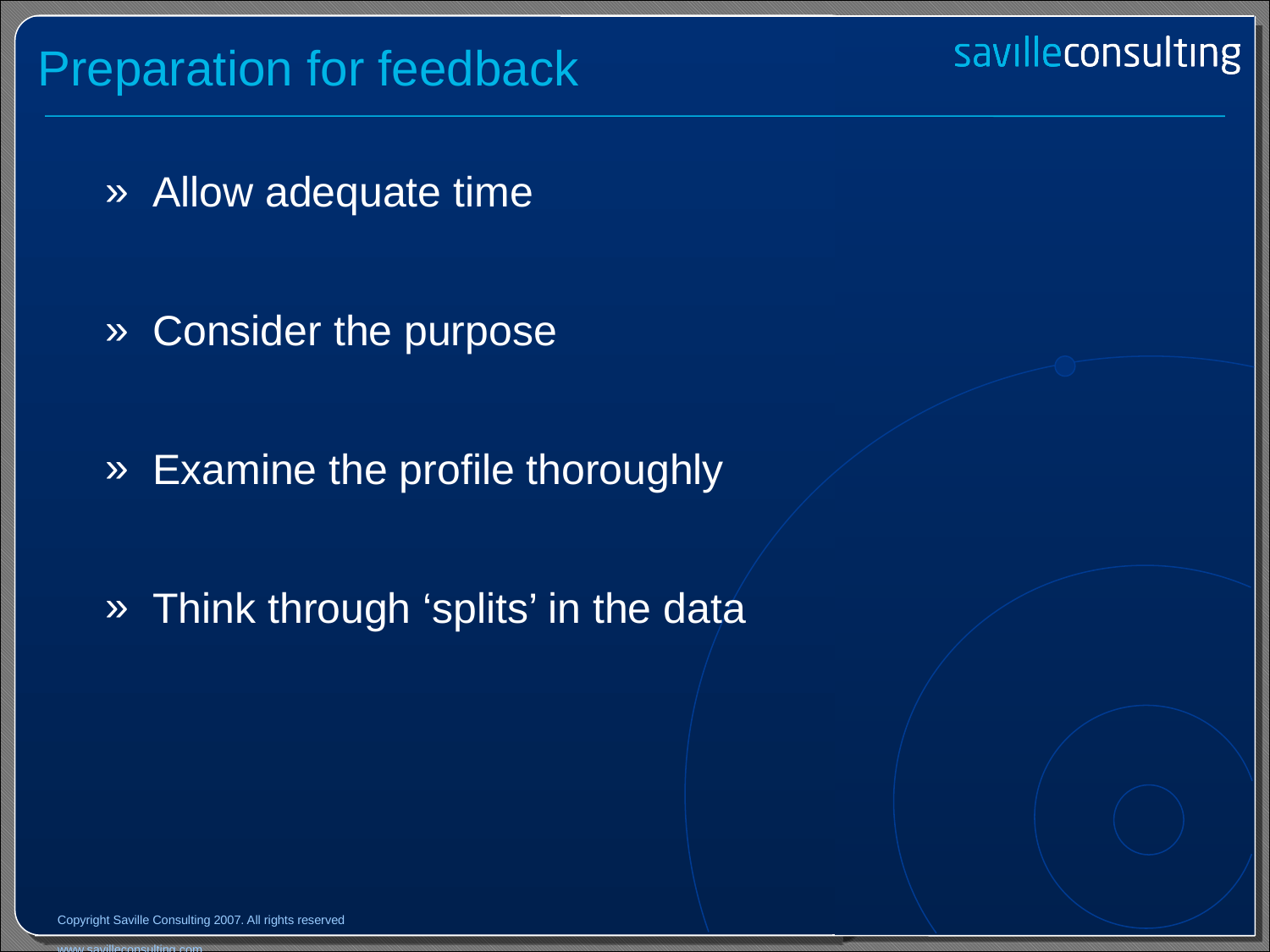

# Preparation for feedback
Allow adequate time

Consider the purpose

Examine the profile thoroughly

Think through ‘splits’ in the data